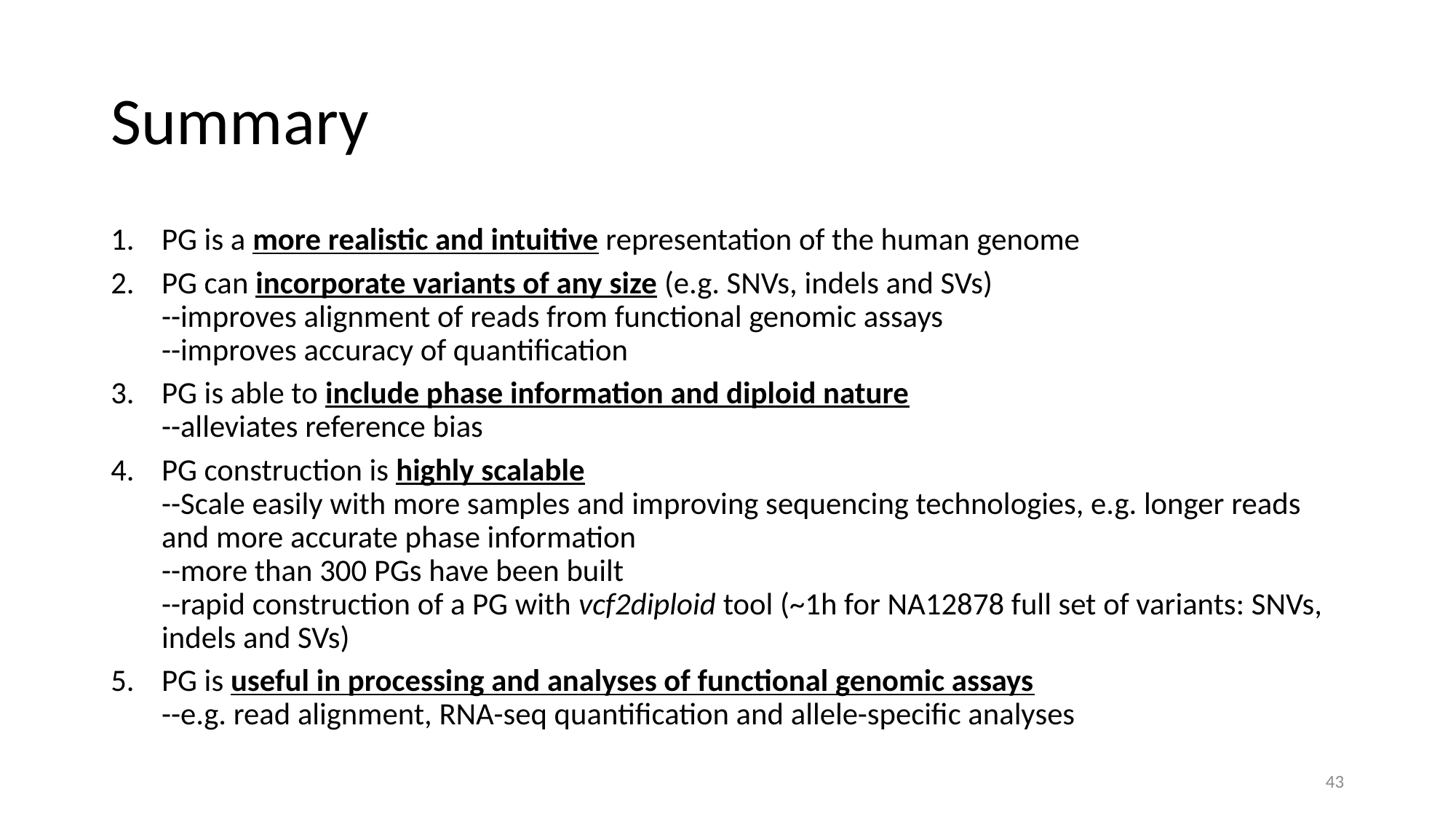

# Summary
PG is a more realistic and intuitive representation of the human genome
PG can incorporate variants of any size (e.g. SNVs, indels and SVs)
--improves alignment of reads from functional genomic assays
--improves accuracy of quantification
PG is able to include phase information and diploid nature
--alleviates reference bias
PG construction is highly scalable
--Scale easily with more samples and improving sequencing technologies, e.g. longer reads and more accurate phase information
--more than 300 PGs have been built
--rapid construction of a PG with vcf2diploid tool (~1h for NA12878 full set of variants: SNVs, indels and SVs)
PG is useful in processing and analyses of functional genomic assays
--e.g. read alignment, RNA-seq quantification and allele-specific analyses

43